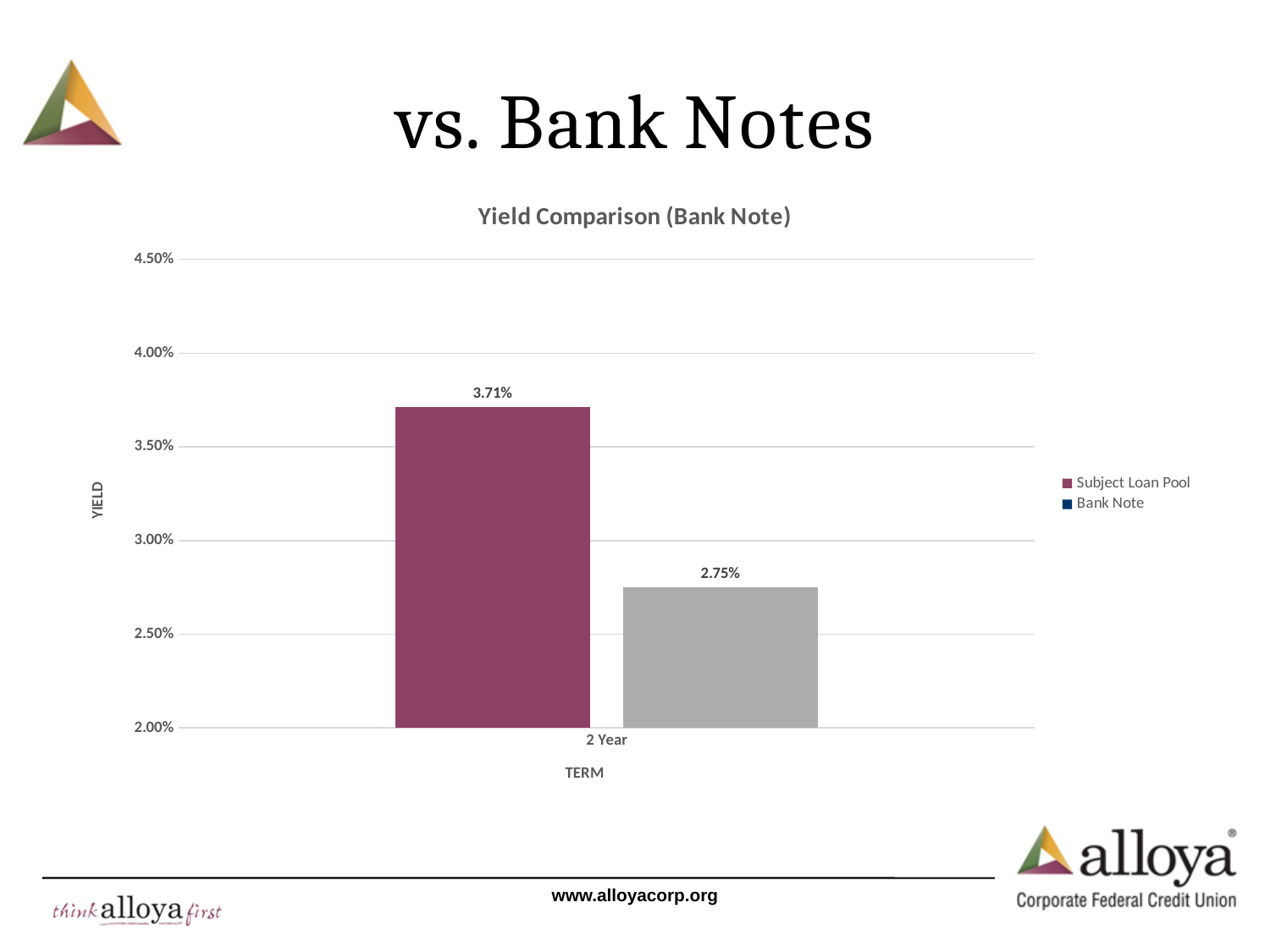

# vs. Bank Notes

### Chart: Yield Comparison (Bank Note)

| Category |  |  |
|---|---|---|
| 2 Year | 0.03712941707385305 | 0.0275 |